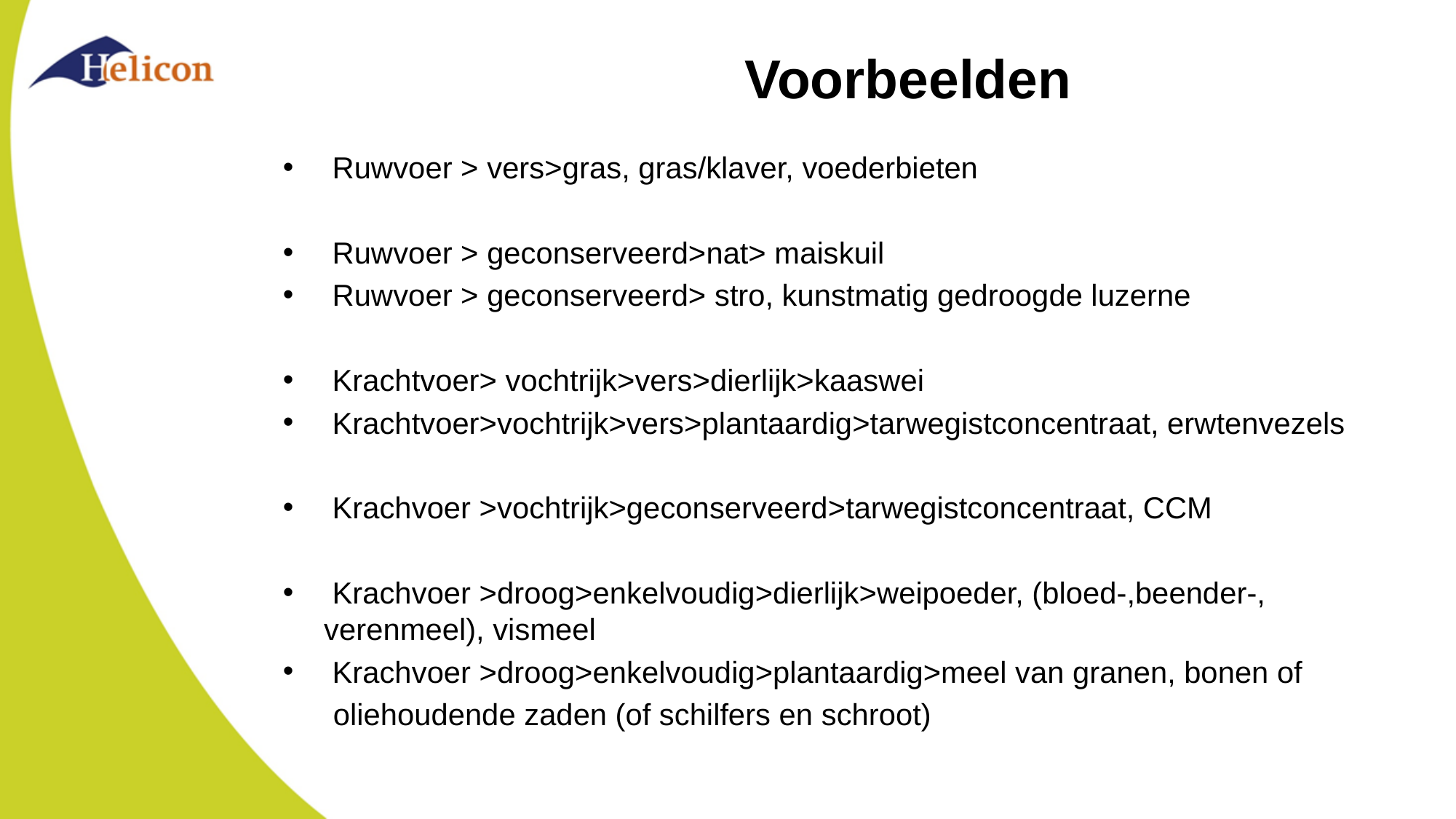

# Voorbeelden
 Ruwvoer > vers>gras, gras/klaver, voederbieten

 Ruwvoer > geconserveerd>nat> maiskuil
 Ruwvoer > geconserveerd> stro, kunstmatig gedroogde luzerne

 Krachtvoer> vochtrijk>vers>dierlijk>kaaswei
 Krachtvoer>vochtrijk>vers>plantaardig>tarwegistconcentraat, erwtenvezels

 Krachvoer >vochtrijk>geconserveerd>tarwegistconcentraat, CCM

 Krachvoer >droog>enkelvoudig>dierlijk>weipoeder, (bloed-,beender-,   verenmeel), vismeel
 Krachvoer >droog>enkelvoudig>plantaardig>meel van granen, bonen of
      oliehoudende zaden (of schilfers en schroot)